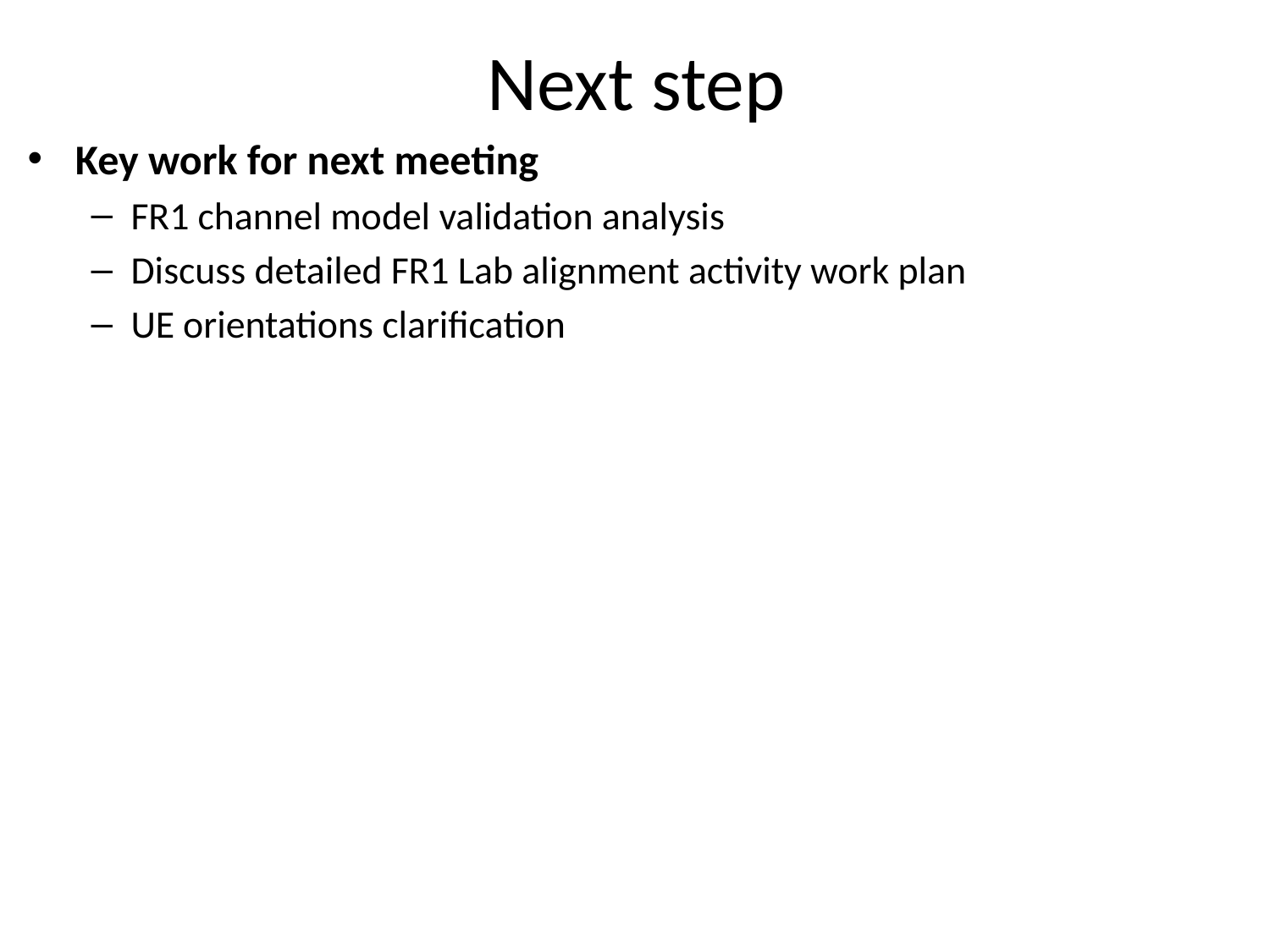

# Next step
Key work for next meeting
FR1 channel model validation analysis
Discuss detailed FR1 Lab alignment activity work plan
UE orientations clarification